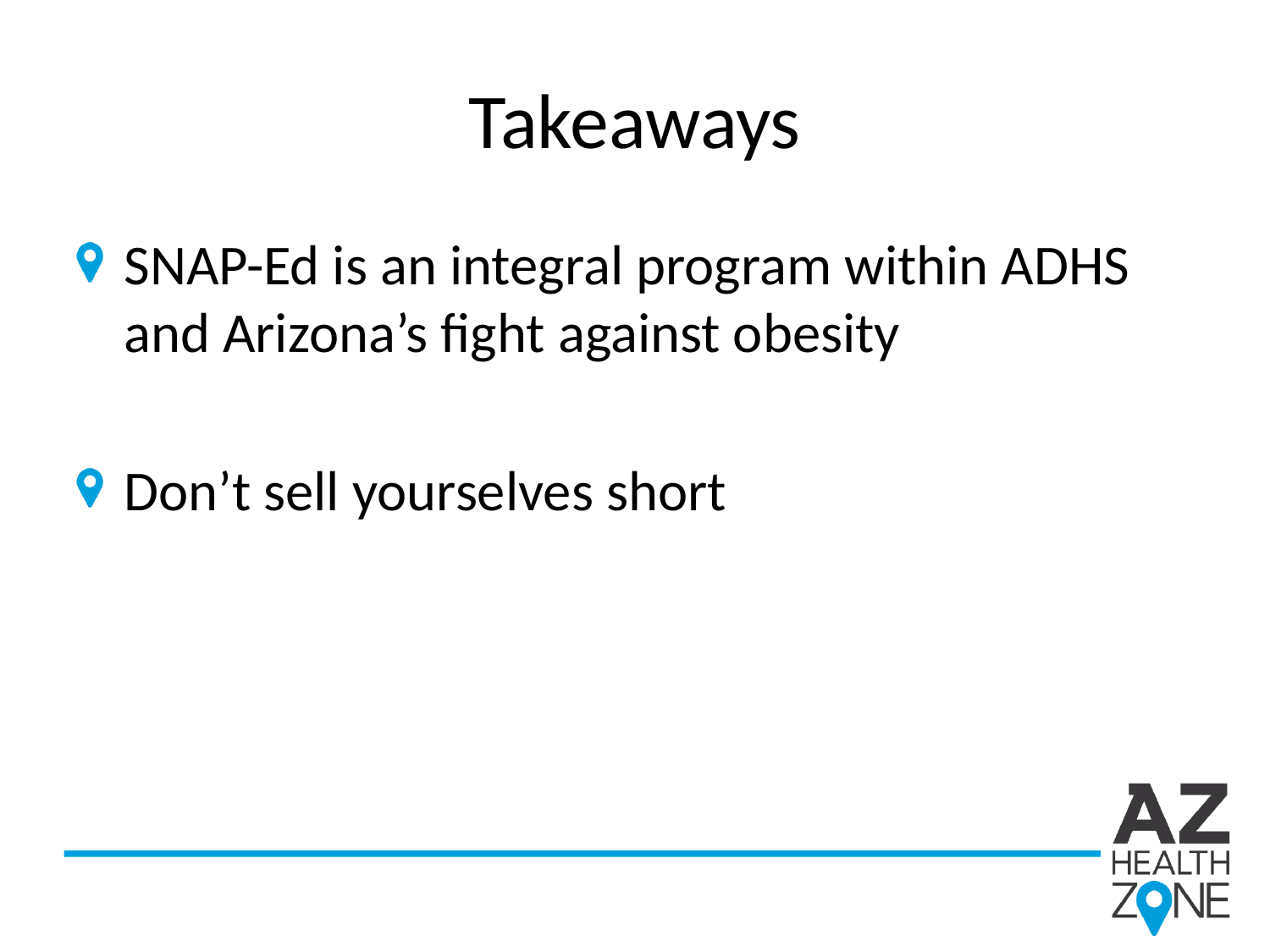

# Takeaways
SNAP-Ed is an integral program within ADHS and Arizona’s fight against obesity

Don’t sell yourselves short